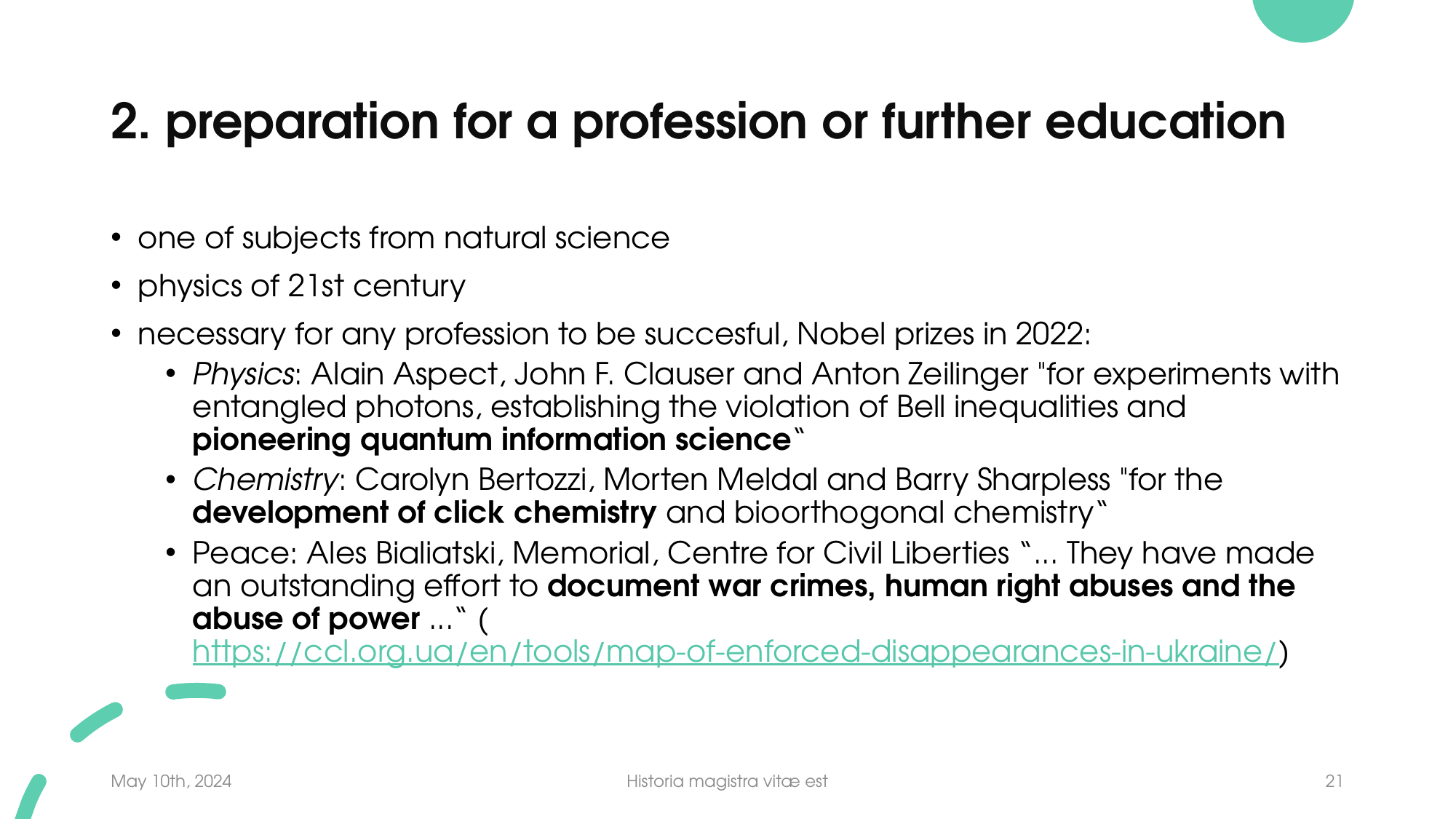

# 2. preparation for a profession or further education
one of subjects from natural science
physics of 21st century
necessary for any profession to be succesful, Nobel prizes in 2022:
Physics: Alain Aspect, John F. Clauser and Anton Zeilinger "for experiments with entangled photons, establishing the violation of Bell inequalities and pioneering quantum information science“
Chemistry: Carolyn Bertozzi, Morten Meldal and Barry Sharpless "for the development of click chemistry and bioorthogonal chemistry“
Peace: Ales Bialiatski, Memorial, Centre for Civil Liberties “... They have made an outstanding effort to document war crimes, human right abuses and the abuse of power ...“ (https://ccl.org.ua/en/tools/map-of-enforced-disappearances-in-ukraine/)

May 10th, 2024
Historia magistra vitæ est
21